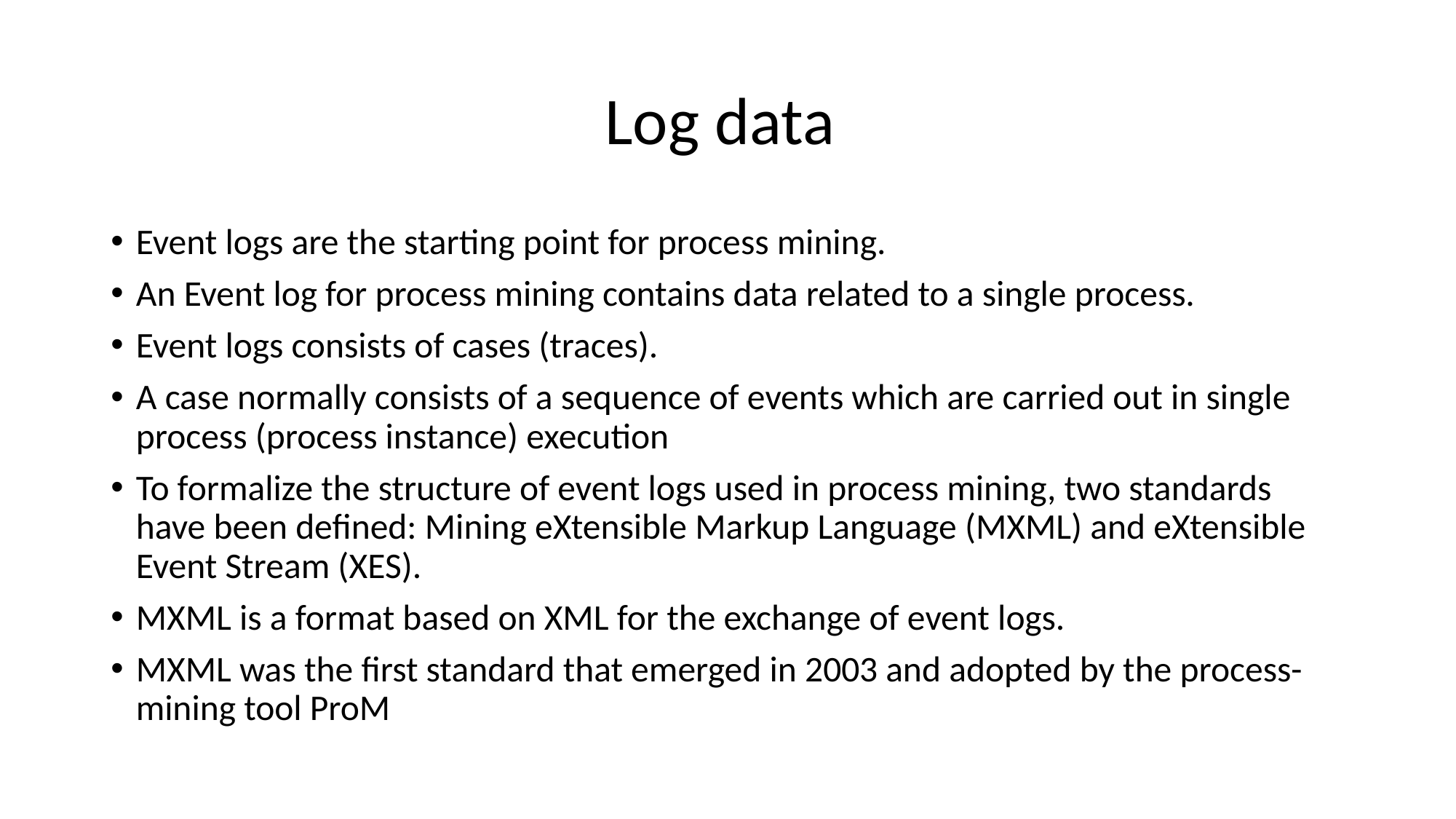

# Log data
Event logs are the starting point for process mining.
An Event log for process mining contains data related to a single process.
Event logs consists of cases (traces).
A case normally consists of a sequence of events which are carried out in single process (process instance) execution
To formalize the structure of event logs used in process mining, two standards have been defined: Mining eXtensible Markup Language (MXML) and eXtensible Event Stream (XES).
MXML is a format based on XML for the exchange of event logs.
MXML was the first standard that emerged in 2003 and adopted by the process-mining tool ProM